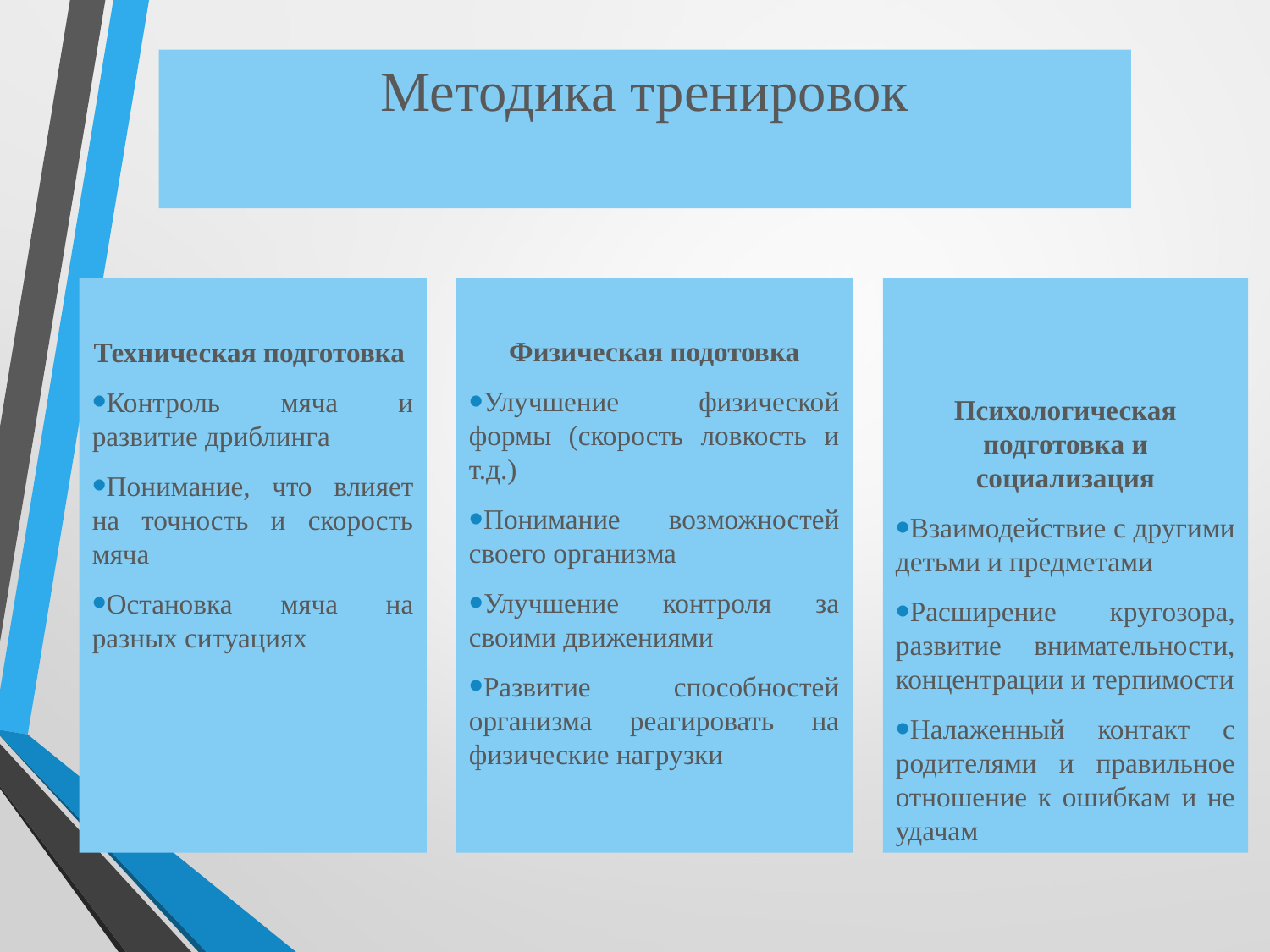

Методика тренировок

Техническая подготовка
Контроль мяча и развитие дриблинга
Понимание, что влияет на точность и скорость мяча
Остановка мяча на разных ситуациях

Физическая подотовка
Улучшение физической формы (скорость ловкость и т.д.)
Понимание возможностей своего организма
Улучшение контроля за своими движениями
Развитие способностей организма реагировать на физические нагрузки
Психологическая подготовка и социализация
Взаимодействие с другими детьми и предметами
Расширение кругозора, развитие внимательности, концентрации и терпимости
Налаженный контакт с родителями и правильное отношение к ошибкам и не удачам